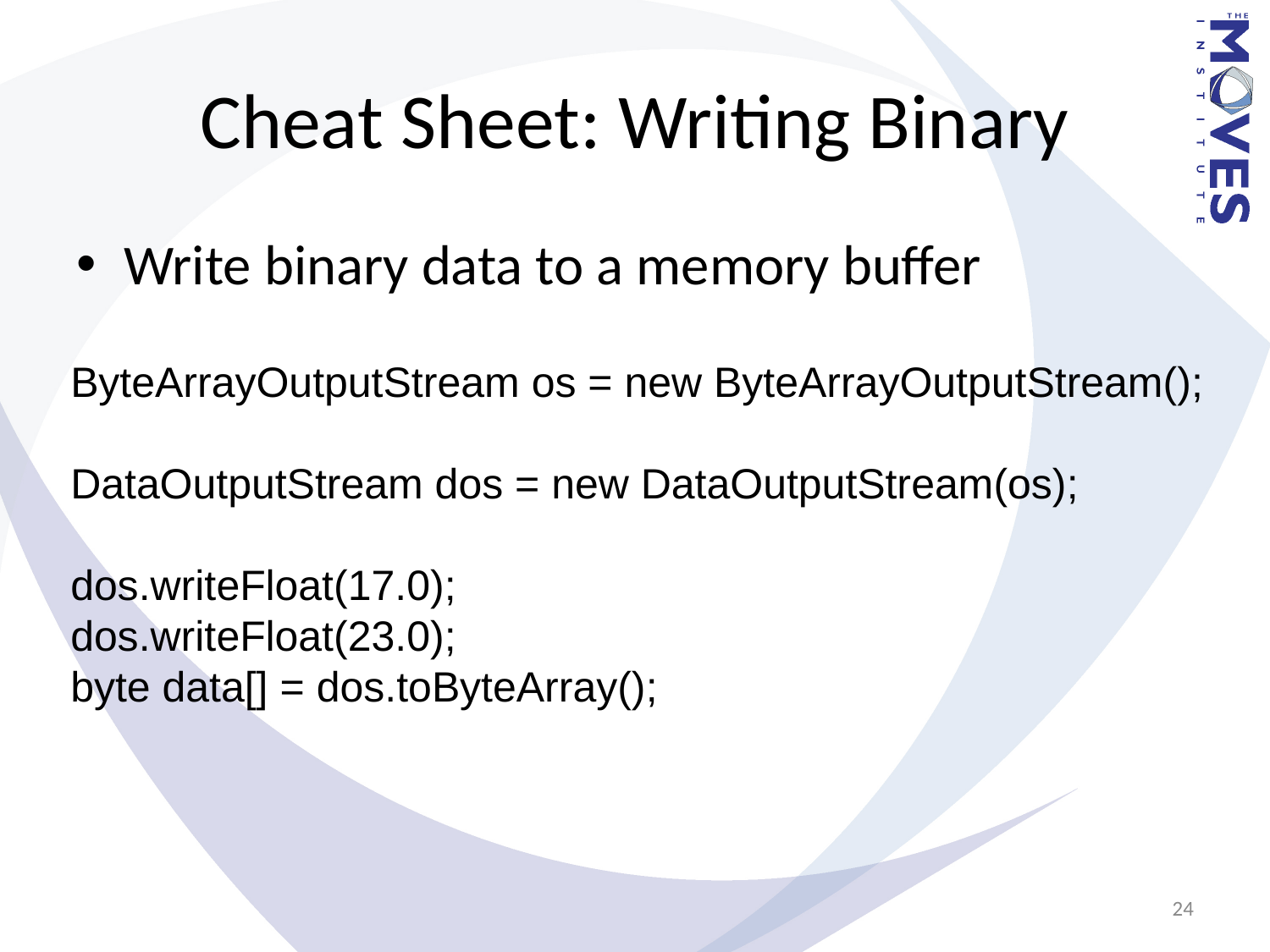

# Cheat Sheet: Writing Binary
Write binary data to a memory buffer
ByteArrayOutputStream os = new ByteArrayOutputStream();

DataOutputStream dos = new DataOutputStream(os);

dos.writeFloat(17.0);
dos.writeFloat(23.0);
byte data[] = dos.toByteArray();
24